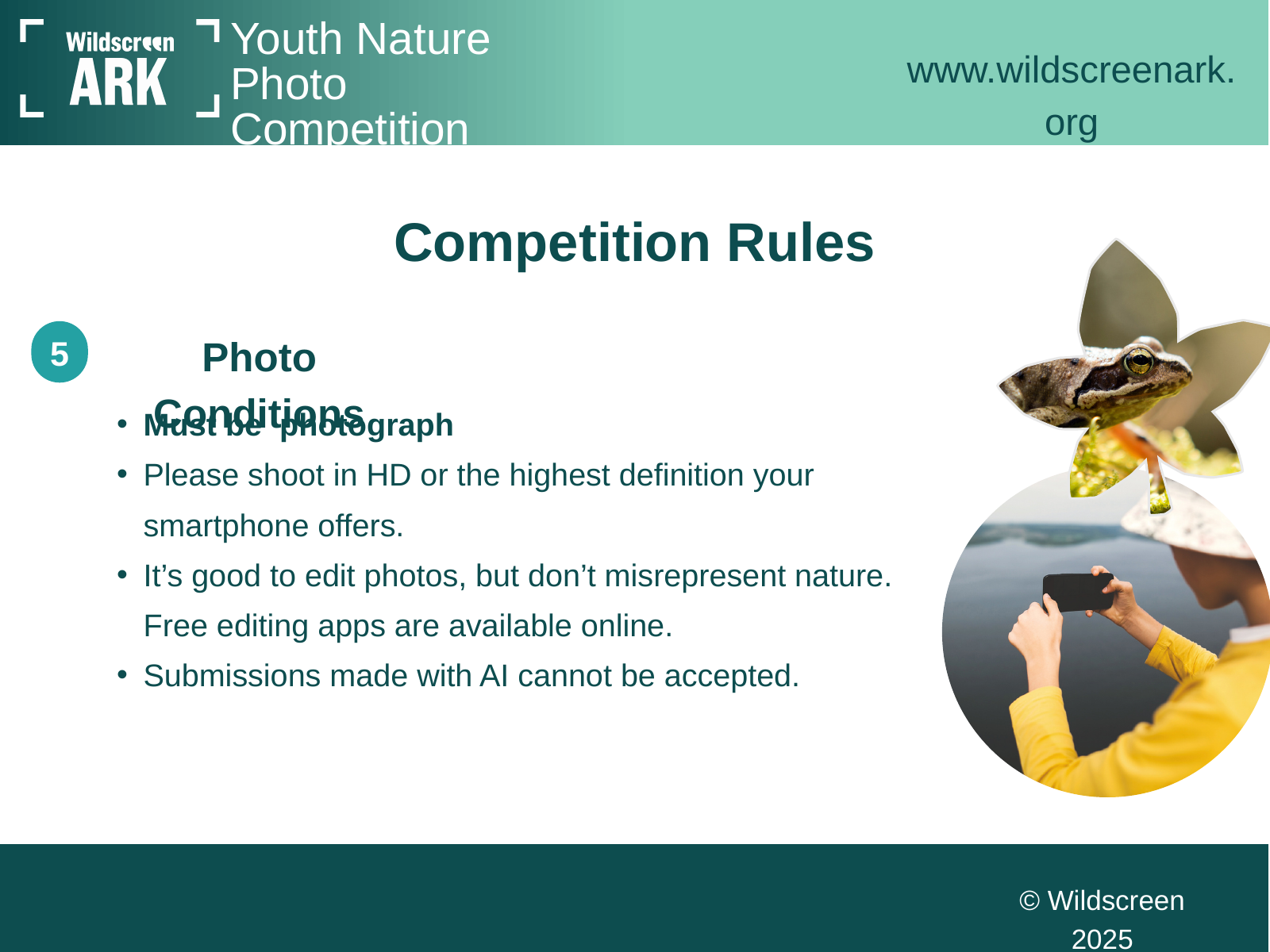

Youth Nature Photo Competition
www.wildscreenark.org
Competition Rules

5
Photo Conditions

Must be  photograph
Please shoot in HD or the highest definition your smartphone offers.​
It’s good to edit photos, but don’t misrepresent nature. Free editing apps are available online.​
Submissions made with AI cannot be accepted.

© Wildscreen 2025